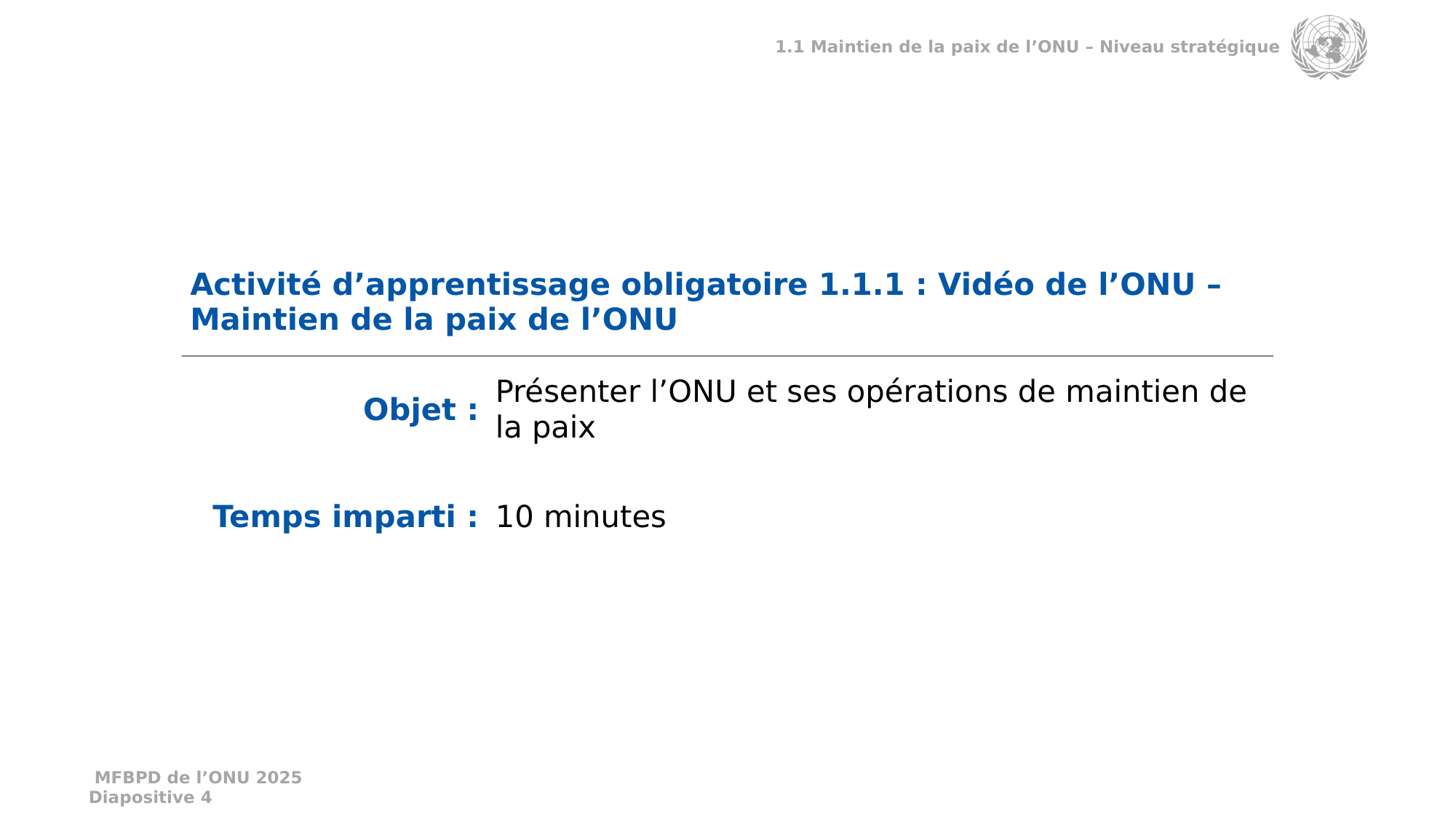

| Activité d’apprentissage obligatoire 1.1.1 : Vidéo de l’ONU – Maintien de la paix de l’ONU |  |
| --- | --- |
| Objet : | Présenter l’ONU et ses opérations de maintien de la paix |
| Temps imparti : | 10 minutes |